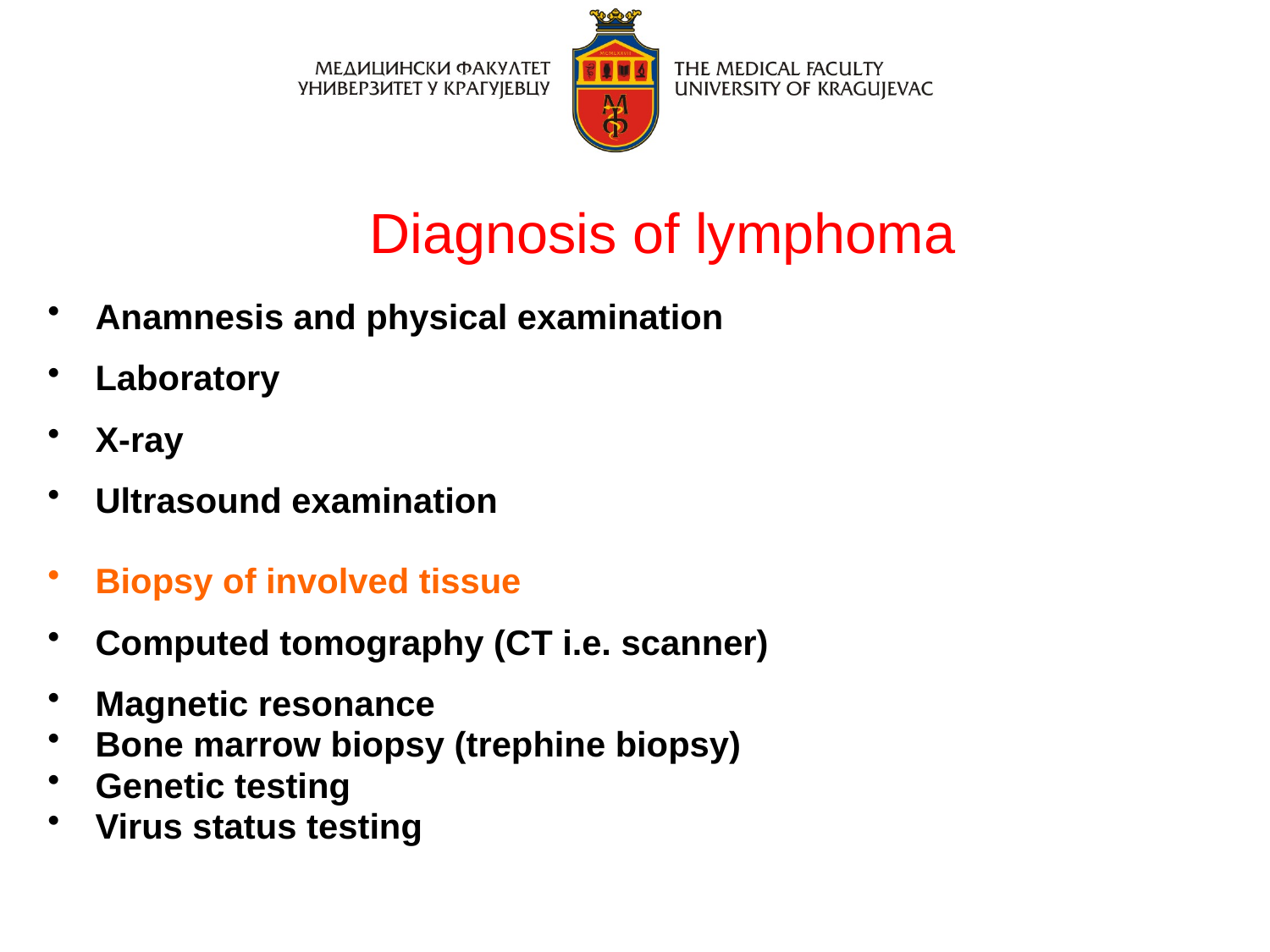

# Diagnosis of lymphoma
Anamnesis and physical examination

Laboratory

X-ray

Ultrasound examination

Biopsy of involved tissue

Computed tomography (CT i.e. scanner)

Magnetic resonance
Bone marrow biopsy (trephine biopsy)
Genetic testing
Virus status testing